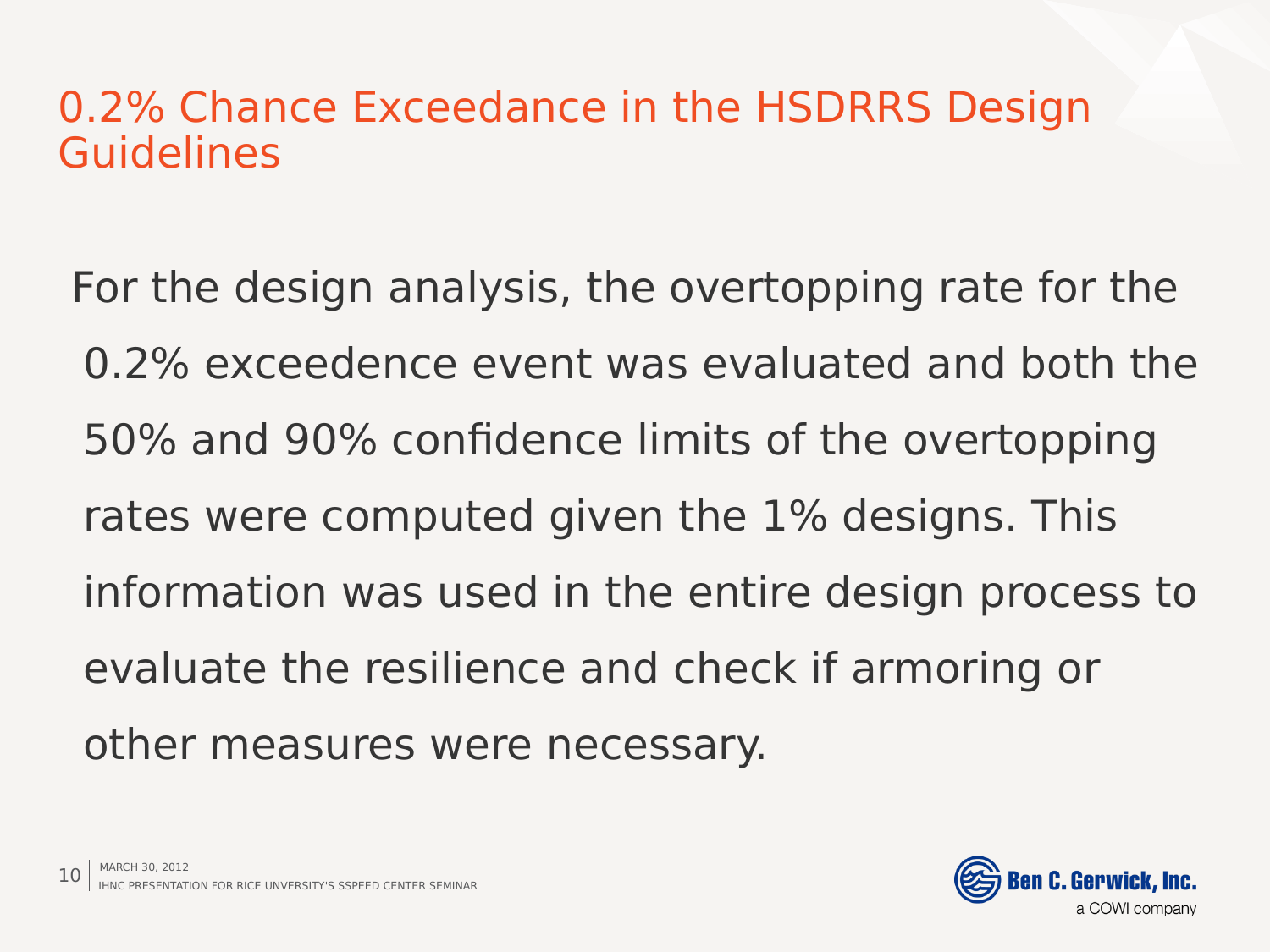

# 0.2% Chance Exceedance in the HSDRRS Design Guidelines
 For the design analysis, the overtopping rate for the 0.2% exceedence event was evaluated and both the 50% and 90% confidence limits of the overtopping rates were computed given the 1% designs. This information was used in the entire design process to evaluate the resilience and check if armoring or other measures were necessary.

10
March 30, 2012
IHNC Presentation for Rice Unversity's SSPEED Center Seminar